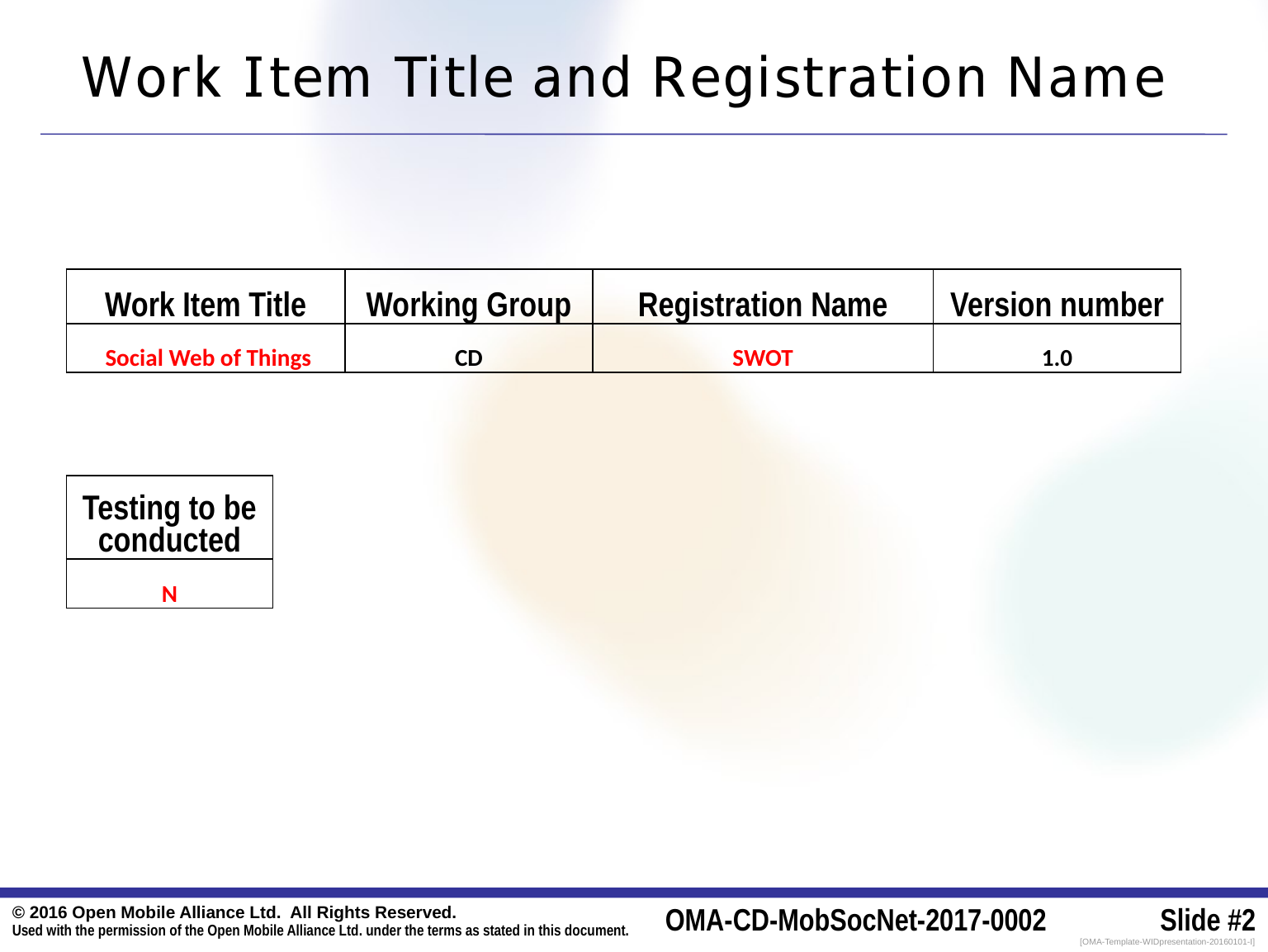

# Work Item Title and Registration Name
| Work Item Title | Working Group | Registration Name | Version number |
| --- | --- | --- | --- |
| Social Web of Things | CD | SWOT | 1.0 |
| Testing to be conducted |
| --- |
| N |